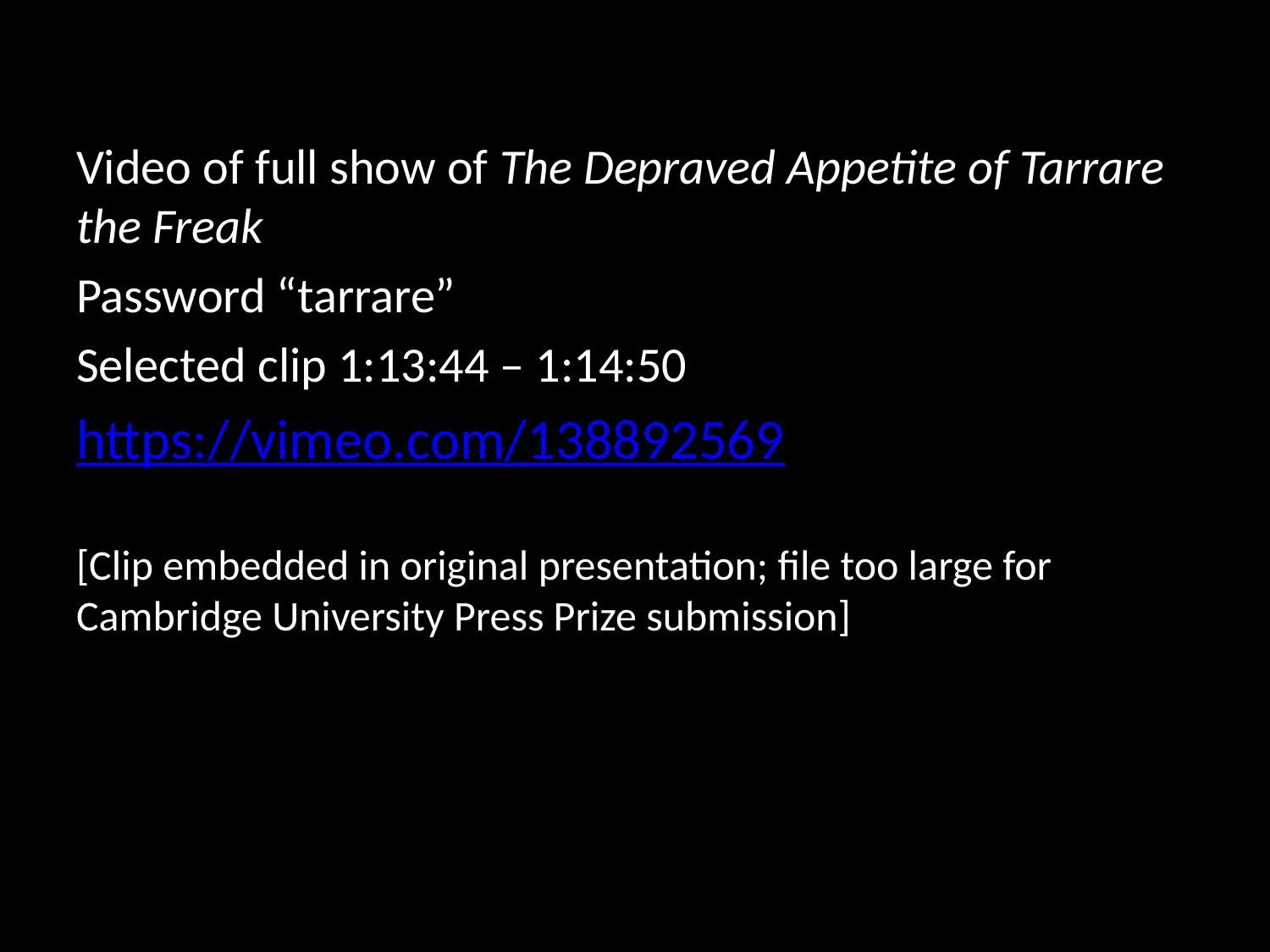

Video of full show of The Depraved Appetite of Tarrare the Freak
Password “tarrare”
Selected clip 1:13:44 – 1:14:50
https://vimeo.com/138892569

[Clip embedded in original presentation; file too large for Cambridge University Press Prize submission]